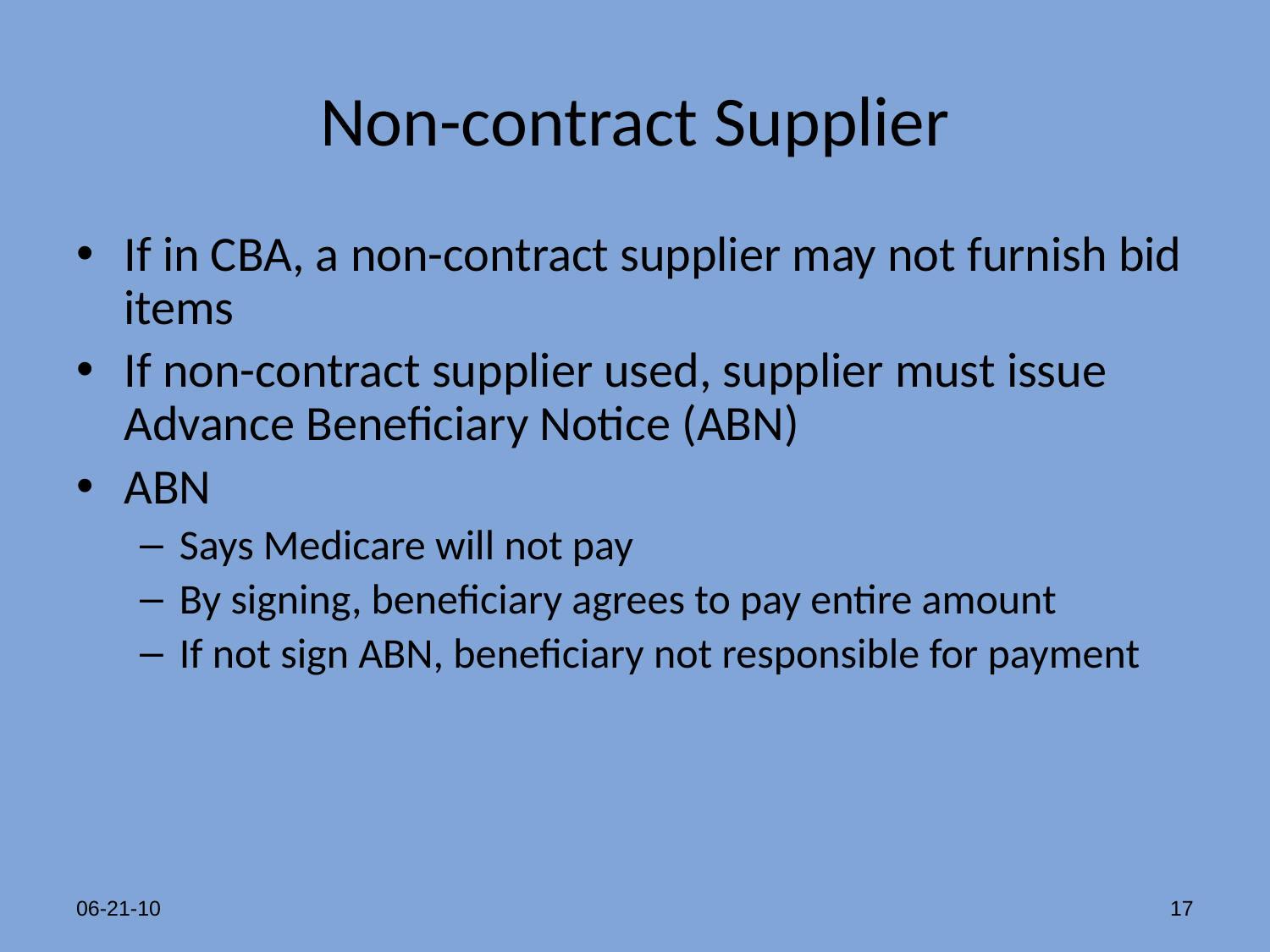

# Non-contract Supplier
If in CBA, a non-contract supplier may not furnish bid items
If non-contract supplier used, supplier must issue Advance Beneficiary Notice (ABN)
ABN
Says Medicare will not pay
By signing, beneficiary agrees to pay entire amount
If not sign ABN, beneficiary not responsible for payment

06-21-10
17